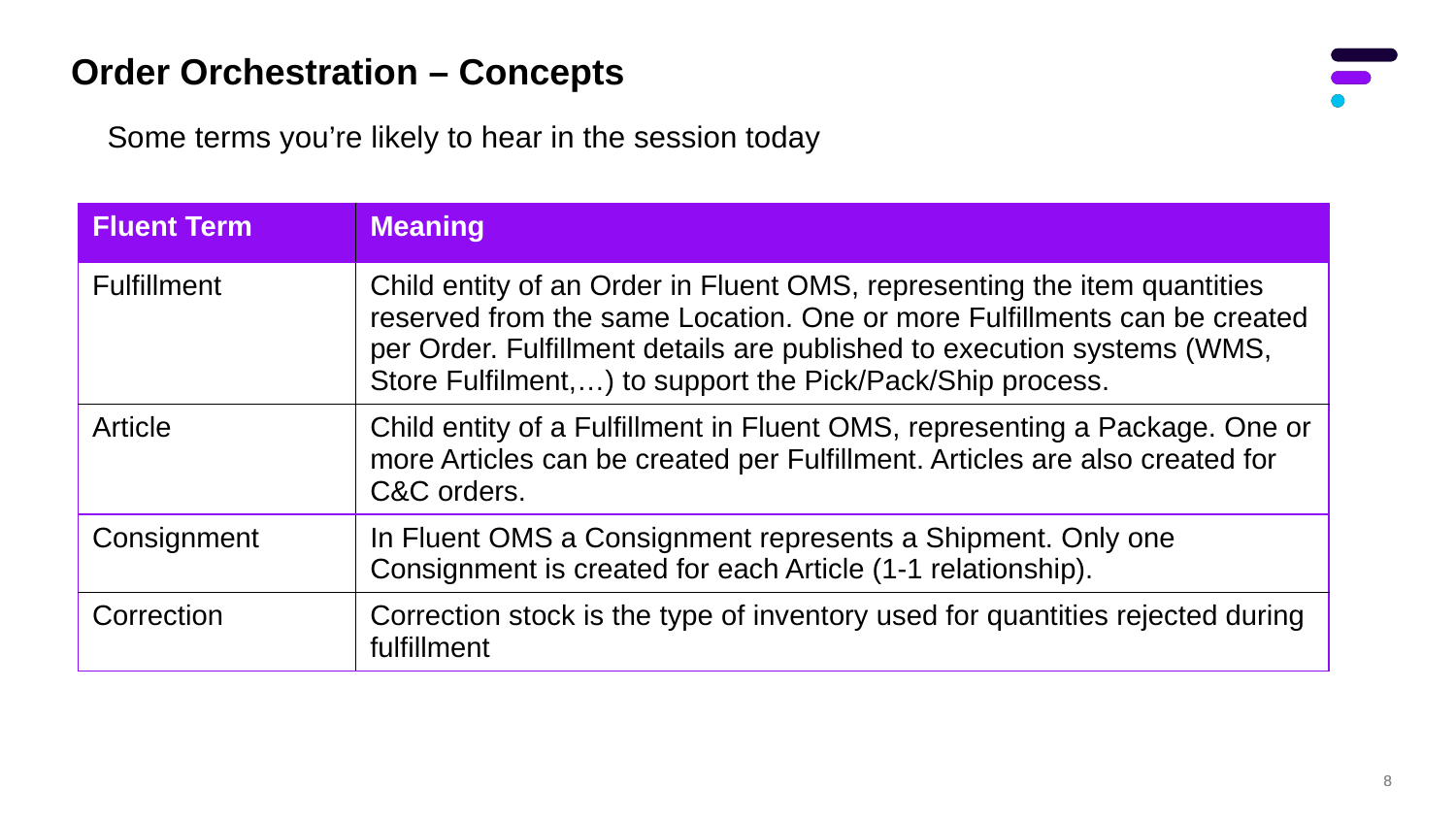

# Order Orchestration – Concepts
Some terms you’re likely to hear in the session today
| Fluent Term | Meaning |
| --- | --- |
| Fulfillment | Child entity of an Order in Fluent OMS, representing the item quantities reserved from the same Location. One or more Fulfillments can be created per Order. Fulfillment details are published to execution systems (WMS, Store Fulfilment,…) to support the Pick/Pack/Ship process. |
| Article | Child entity of a Fulfillment in Fluent OMS, representing a Package. One or more Articles can be created per Fulfillment. Articles are also created for C&C orders. |
| Consignment | In Fluent OMS a Consignment represents a Shipment. Only one Consignment is created for each Article (1-1 relationship). |
| Correction | Correction stock is the type of inventory used for quantities rejected during fulfillment |